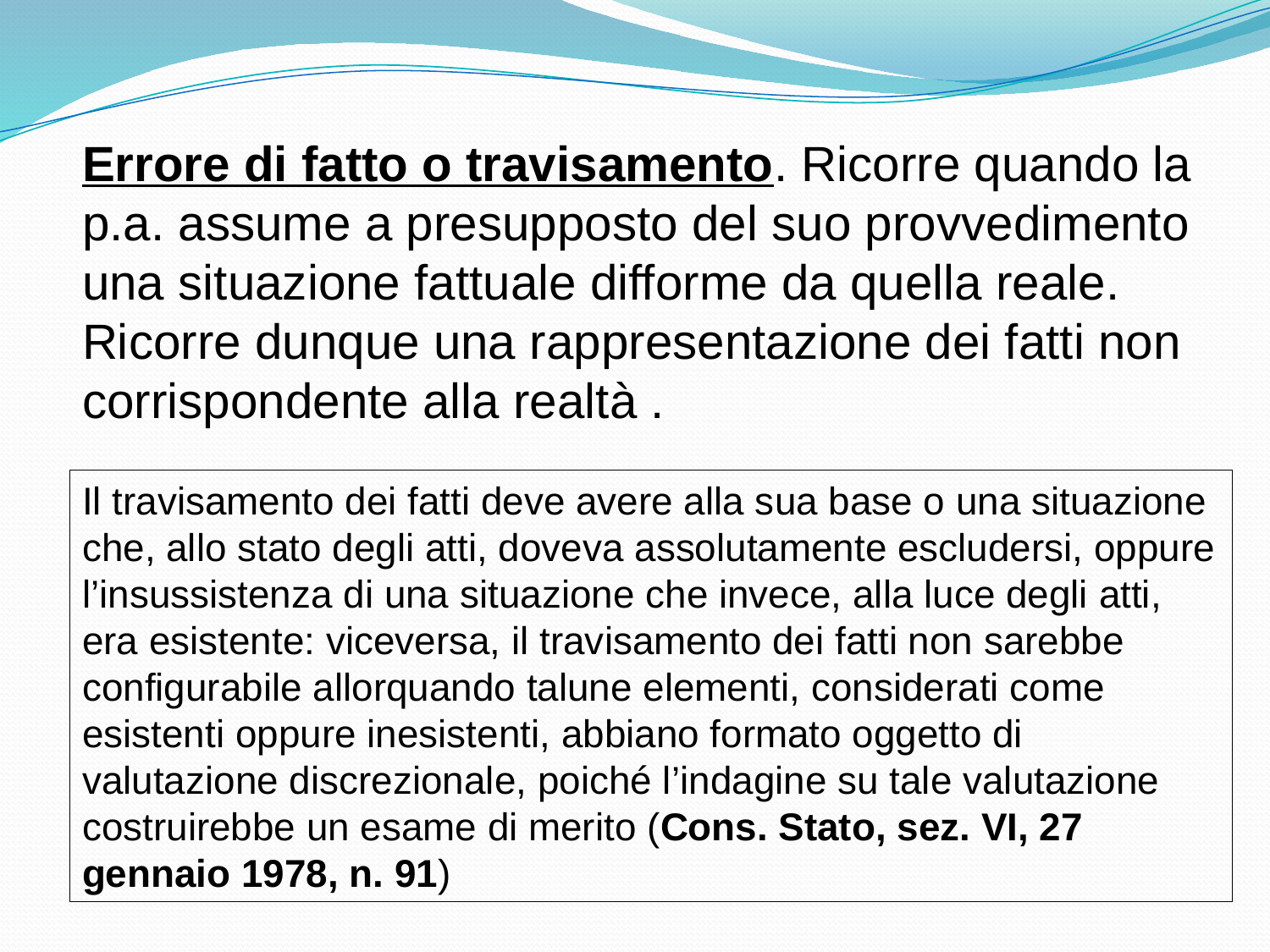

Errore di fatto o travisamento. Ricorre quando la p.a. assume a presupposto del suo provvedimento una situazione fattuale difforme da quella reale. Ricorre dunque una rappresentazione dei fatti non corrispondente alla realtà .
Il travisamento dei fatti deve avere alla sua base o una situazione che, allo stato degli atti, doveva assolutamente escludersi, oppure l’insussistenza di una situazione che invece, alla luce degli atti, era esistente: viceversa, il travisamento dei fatti non sarebbe configurabile allorquando talune elementi, considerati come esistenti oppure inesistenti, abbiano formato oggetto di valutazione discrezionale, poiché l’indagine su tale valutazione costruirebbe un esame di merito (Cons. Stato, sez. VI, 27 gennaio 1978, n. 91)